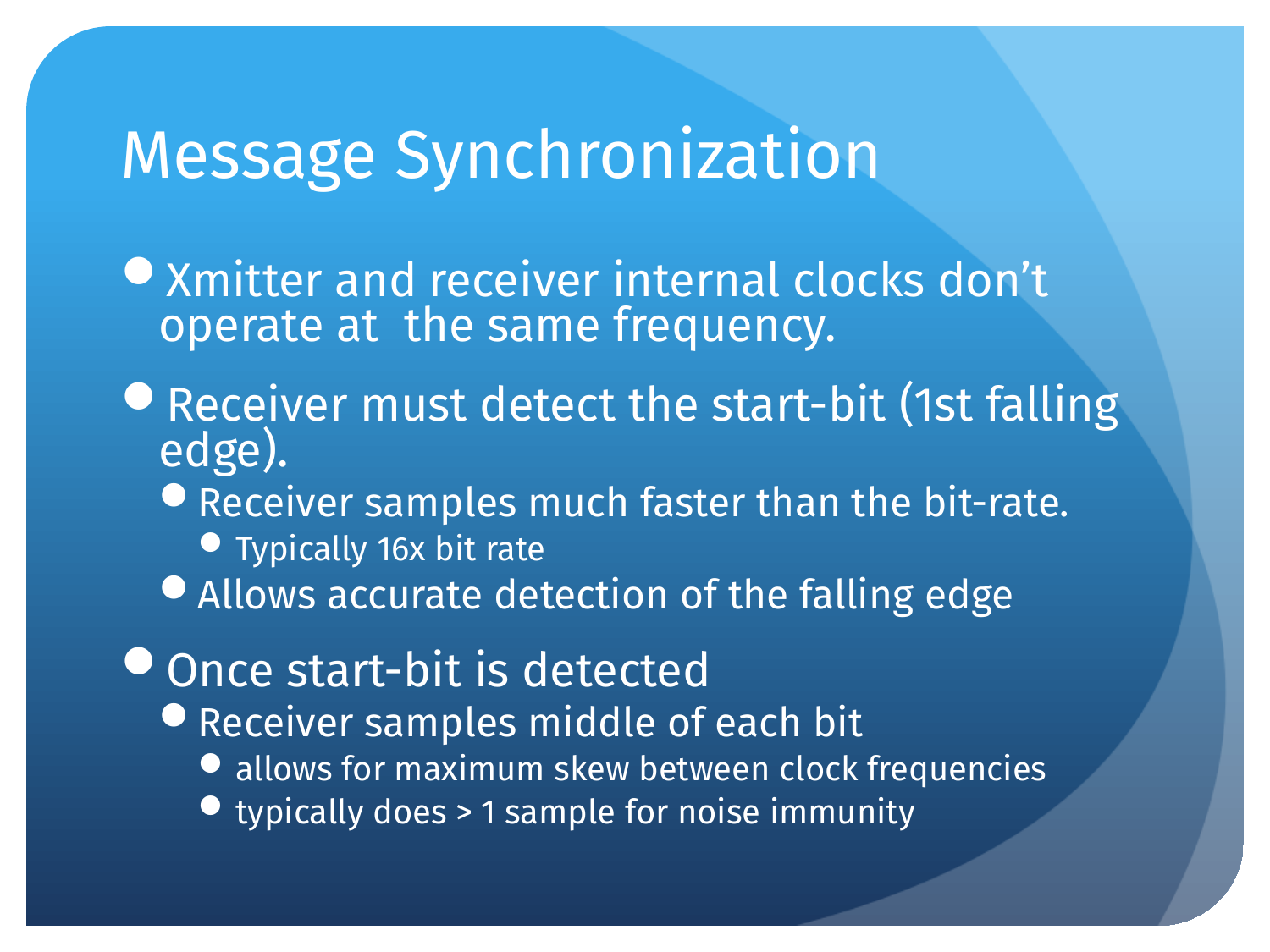

# Message Synchronization
Xmitter and receiver internal clocks don’t operate at  the same frequency.
Receiver must detect the start-bit (1st falling edge).
Receiver samples much faster than the bit-rate.
Typically 16x bit rate
Allows accurate detection of the falling edge
Once start-bit is detected
Receiver samples middle of each bit
allows for maximum skew between clock frequencies
typically does > 1 sample for noise immunity